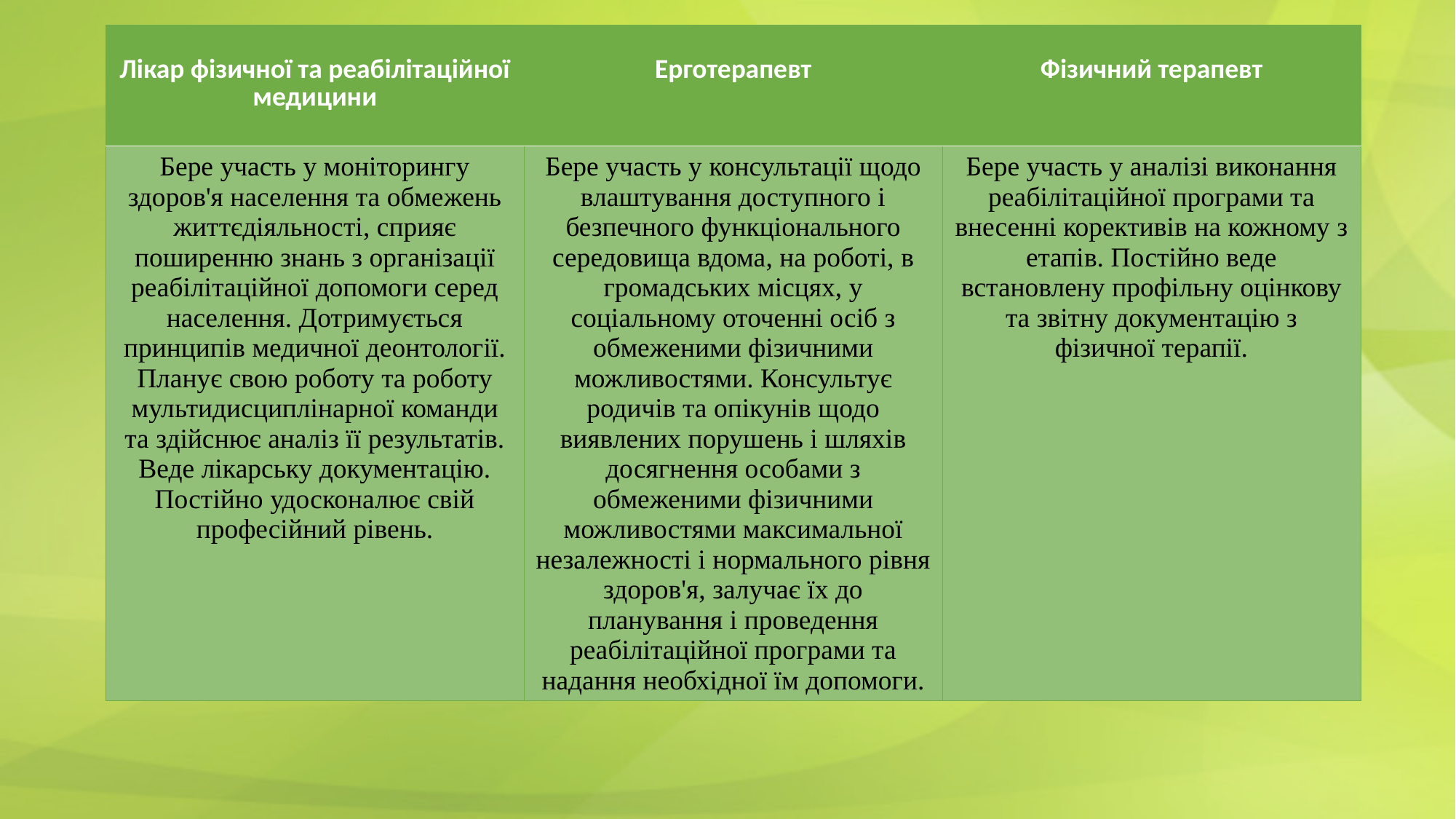

| Лікар фізичної та реабілітаційної медицини | Ерготерапевт | Фізичний терапевт |
| --- | --- | --- |
| Бере участь у моніторингу здоров'я населення та обмежень життєдіяльності, сприяє поширенню знань з організації реабілітаційної допомоги серед населення. Дотримується принципів медичної деонтології. Планує свою роботу та роботу мультидисциплінарної команди та здійснює аналіз її результатів. Веде лікарську документацію. Постійно удосконалює свій професійний рівень. | Бере участь у консультації щодо влаштування доступного і безпечного функціонального середовища вдома, на роботі, в громадських місцях, у соціальному оточенні осіб з обмеженими фізичними можливостями. Консультує родичів та опікунів щодо виявлених порушень і шляхів досягнення особами з обмеженими фізичними можливостями максимальної незалежності і нормального рівня здоров'я, залучає їх до планування і проведення реабілітаційної програми та надання необхідної їм допомоги. | Бере участь у аналізі виконання реабілітаційної програми та внесенні корективів на кожному з етапів. Постійно веде встановлену профільну оцінкову та звітну документацію з фізичної терапії. |